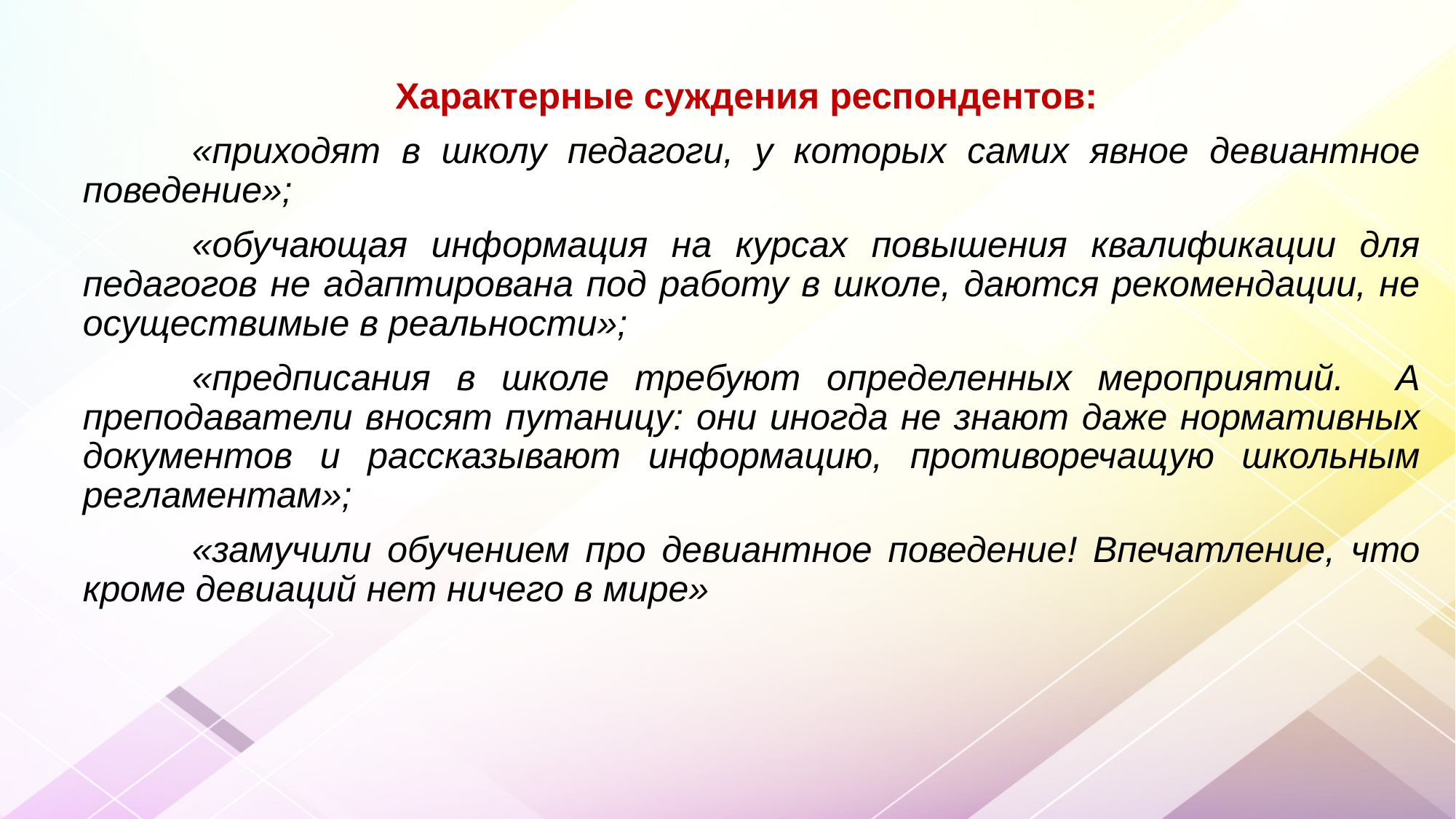

Характерные суждения респондентов:
	«приходят в школу педагоги, у которых самих явное девиантное поведение»;
	«обучающая информация на курсах повышения квалификации для педагогов не адаптирована под работу в школе, даются рекомендации, не осуществимые в реальности»;
	«предписания в школе требуют определенных мероприятий.  А преподаватели вносят путаницу: они иногда не знают даже нормативных документов и рассказывают информацию, противоречащую школьным регламентам»;
	«замучили обучением про девиантное поведение! Впечатление, что кроме девиаций нет ничего в мире»